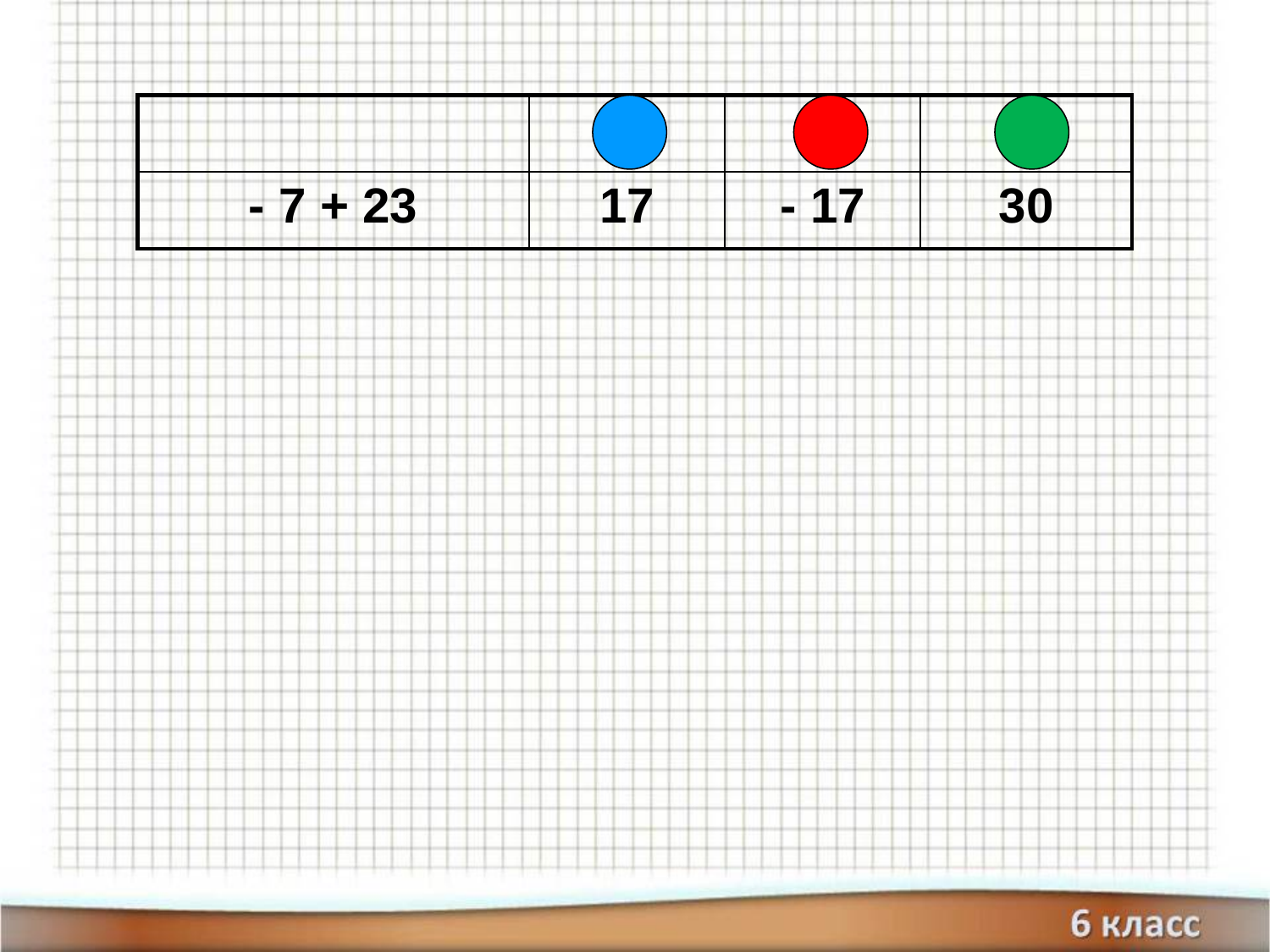

|  |  |  |  |
| --- | --- | --- | --- |
| - 7 + 23 | 17 | - 17 | 30 |